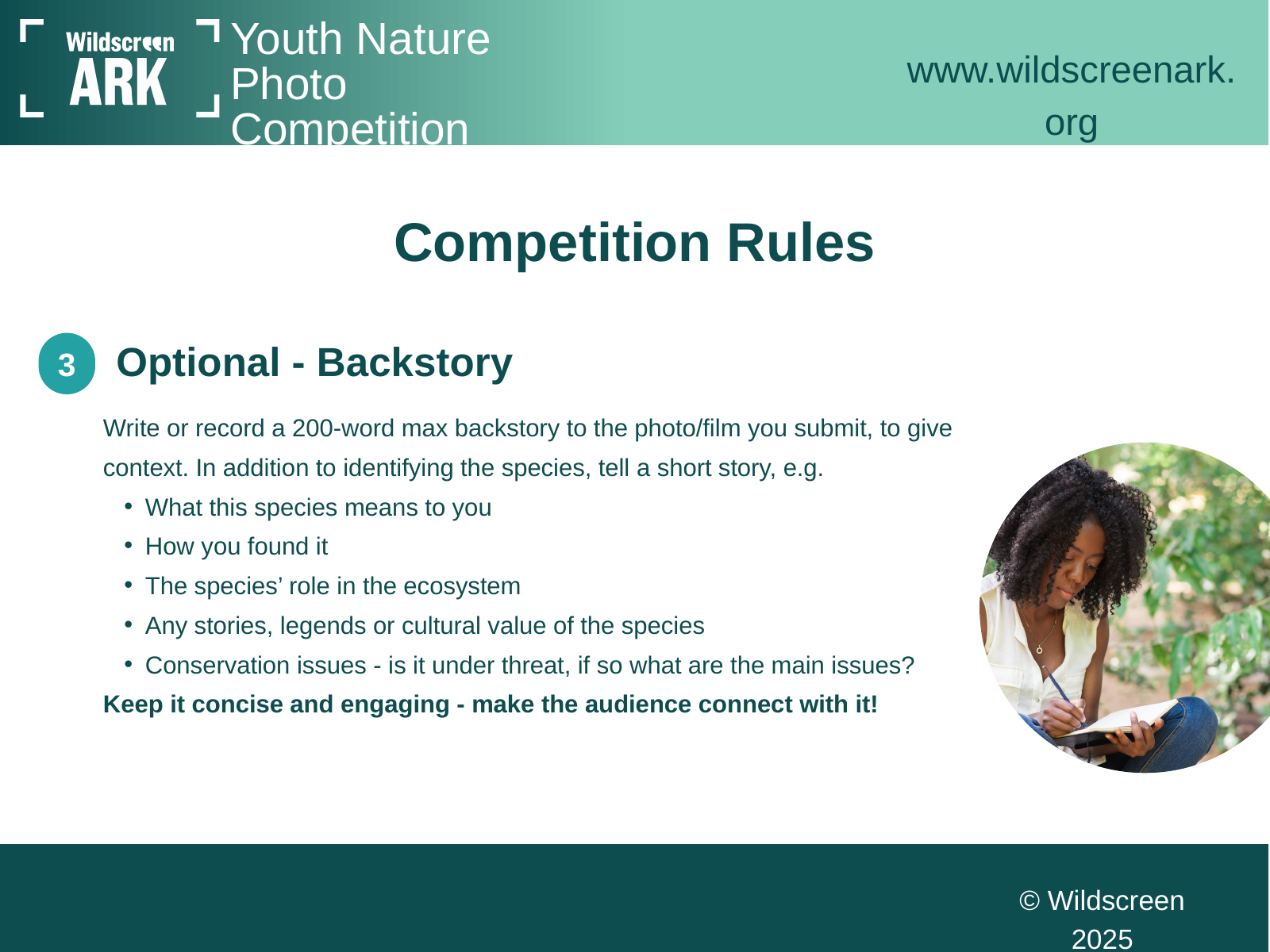

Youth Nature Photo Competition
www.wildscreenark.org
Competition Rules
Optional - Backstory

3

Write or record a 200-word max backstory to the photo/film you submit, to give context. In addition to identifying the species, tell a short story, e.g.
What this species means to you
How you found it
The species’ role in the ecosystem
Any stories, legends or cultural value of the species
Conservation issues - is it under threat, if so what are the main issues?
Keep it concise and engaging - make the audience connect with it!

© Wildscreen 2025